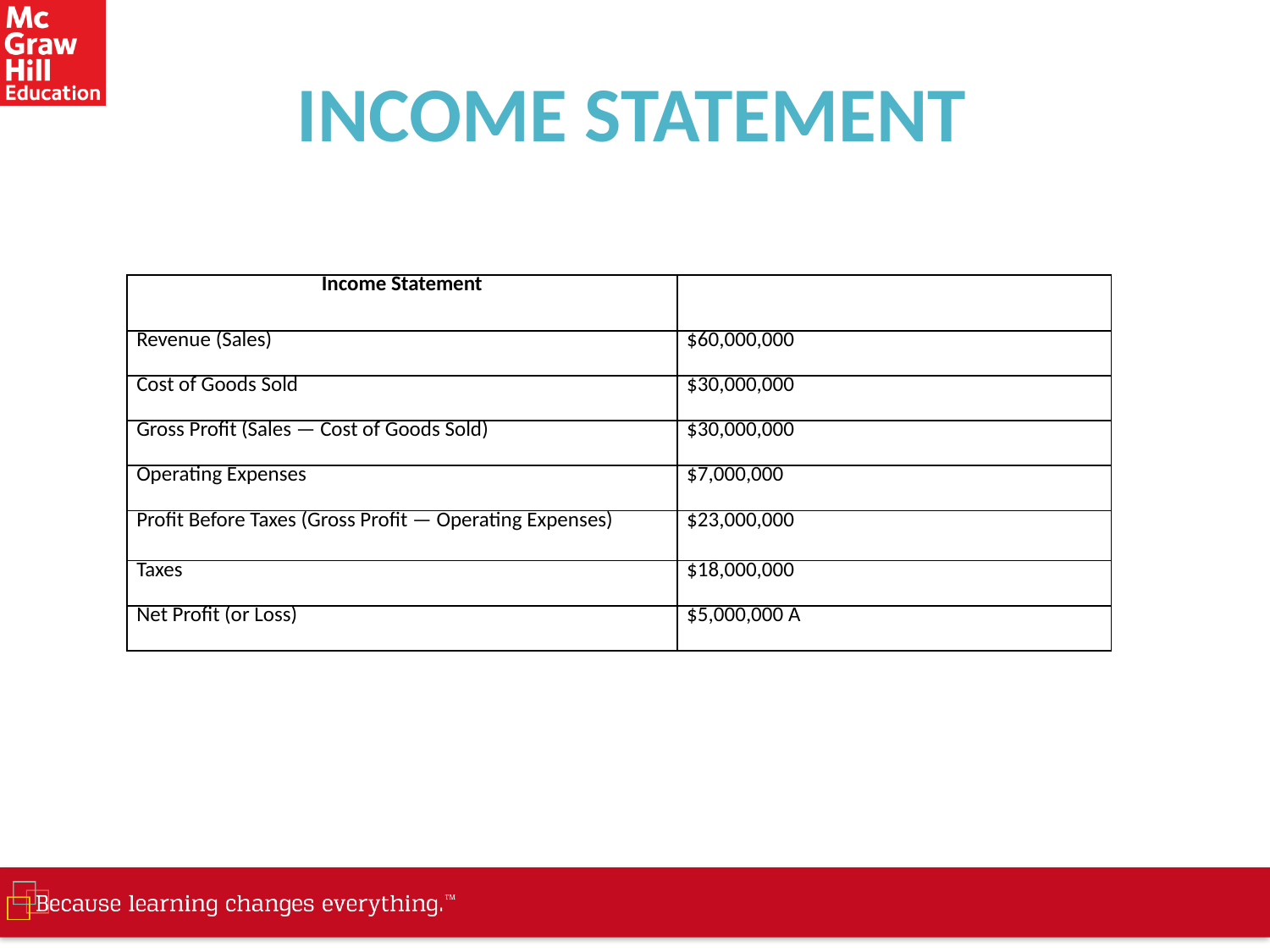

# INCOME STATEMENT
| Income Statement |  |
| --- | --- |
| Revenue (Sales) | $60,000,000 |
| Cost of Goods Sold | $30,000,000 |
| Gross Profit (Sales — Cost of Goods Sold) | $30,000,000 |
| Operating Expenses | $7,000,000 |
| Profit Before Taxes (Gross Profit — Operating Expenses) | $23,000,000 |
| Taxes | $18,000,000 |
| Net Profit (or Loss) | $5,000,000 A |